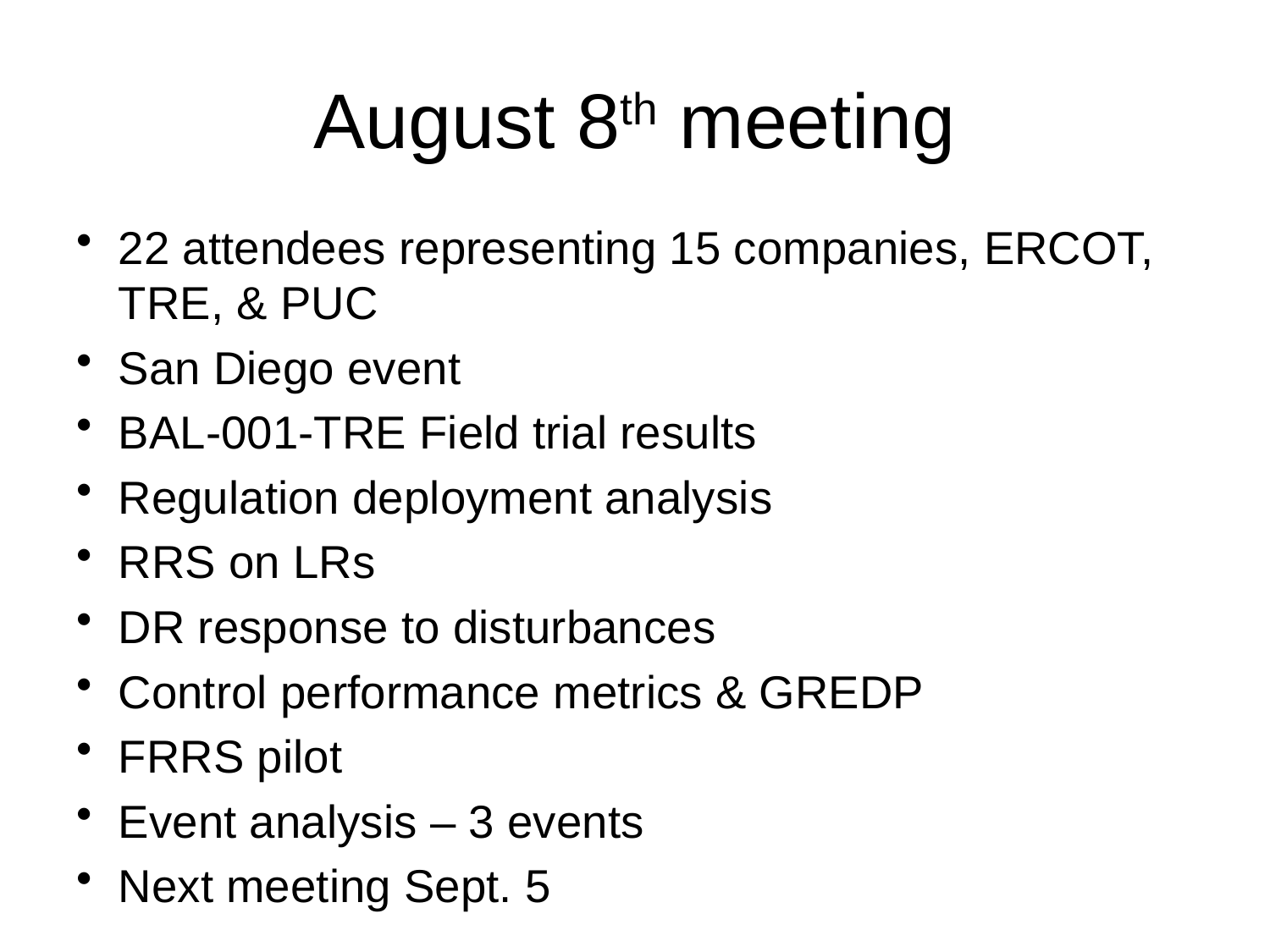

# August 8th meeting
22 attendees representing 15 companies, ERCOT, TRE, & PUC
San Diego event
BAL-001-TRE Field trial results
Regulation deployment analysis
RRS on LRs
DR response to disturbances
Control performance metrics & GREDP
FRRS pilot
Event analysis – 3 events
Next meeting Sept. 5